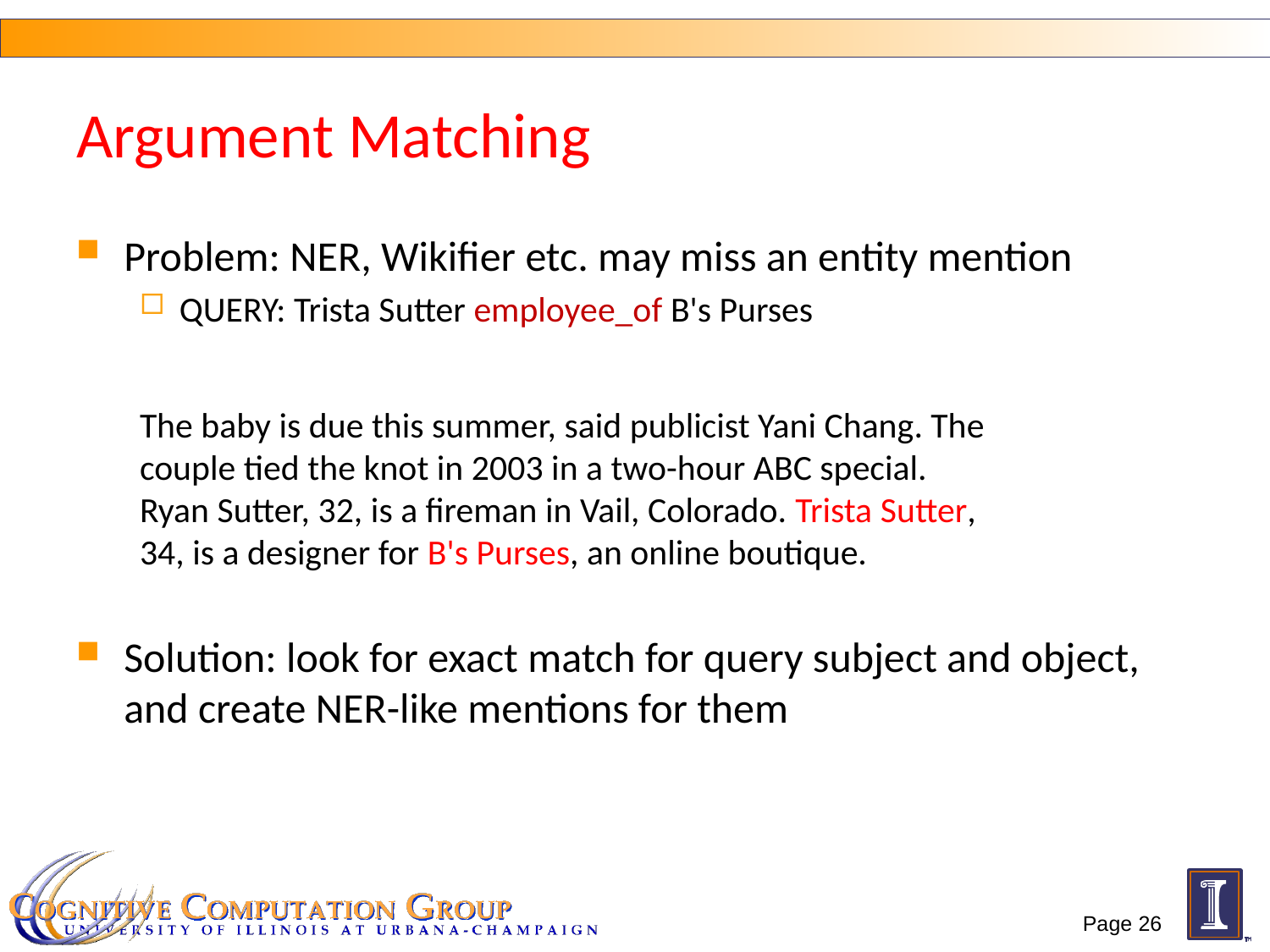

# Argument Matching
Problem: NER, Wikifier etc. may miss an entity mention
QUERY: Trista Sutter employee_of B's Purses

The baby is due this summer, said publicist Yani Chang. The
couple tied the knot in 2003 in a two-hour ABC special.
Ryan Sutter, 32, is a fireman in Vail, Colorado. Trista Sutter,
34, is a designer for B's Purses, an online boutique.

Solution: look for exact match for query subject and object, and create NER-like mentions for them
Page 26